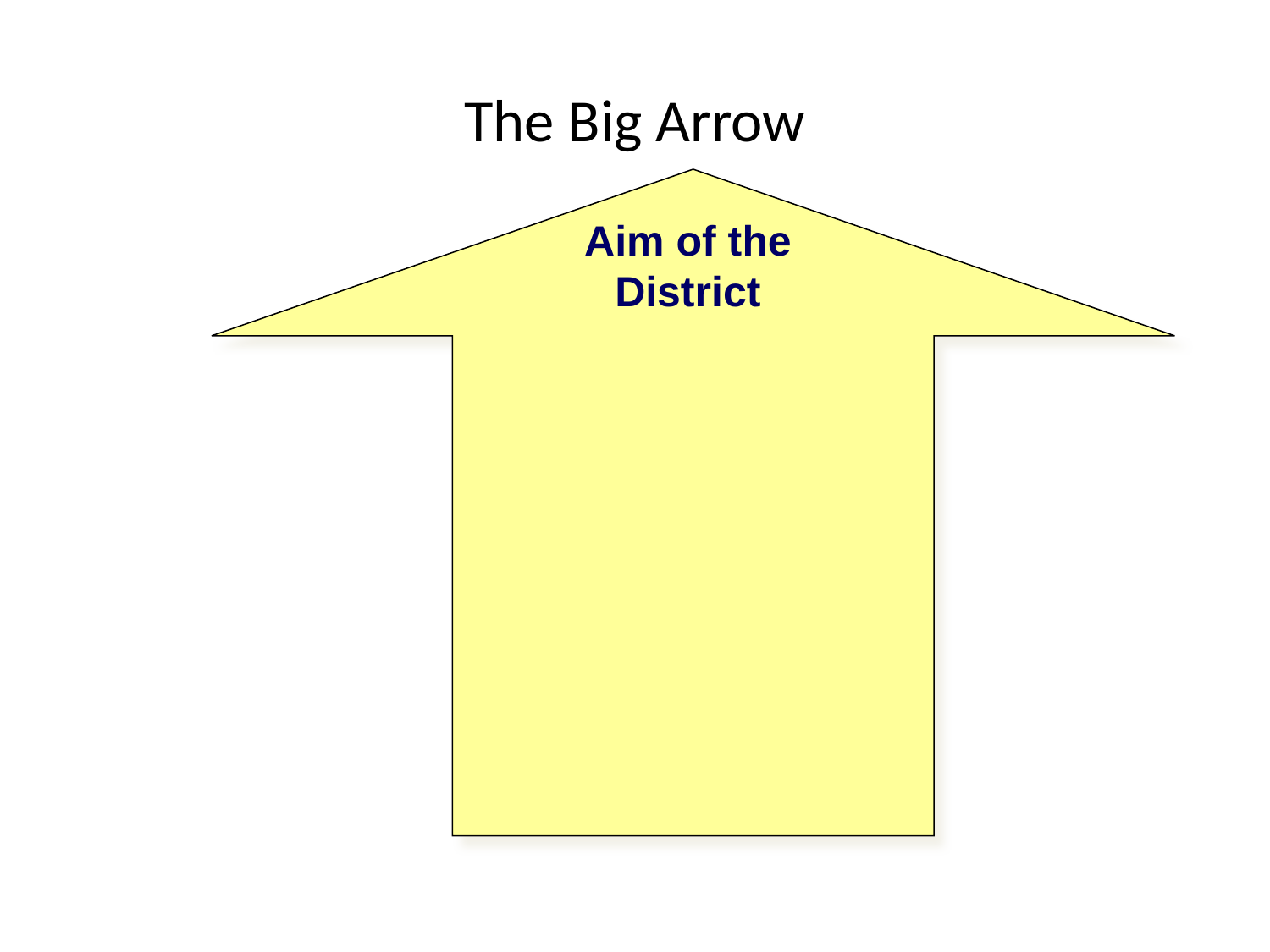

# The Big Arrow

Aim of the
District